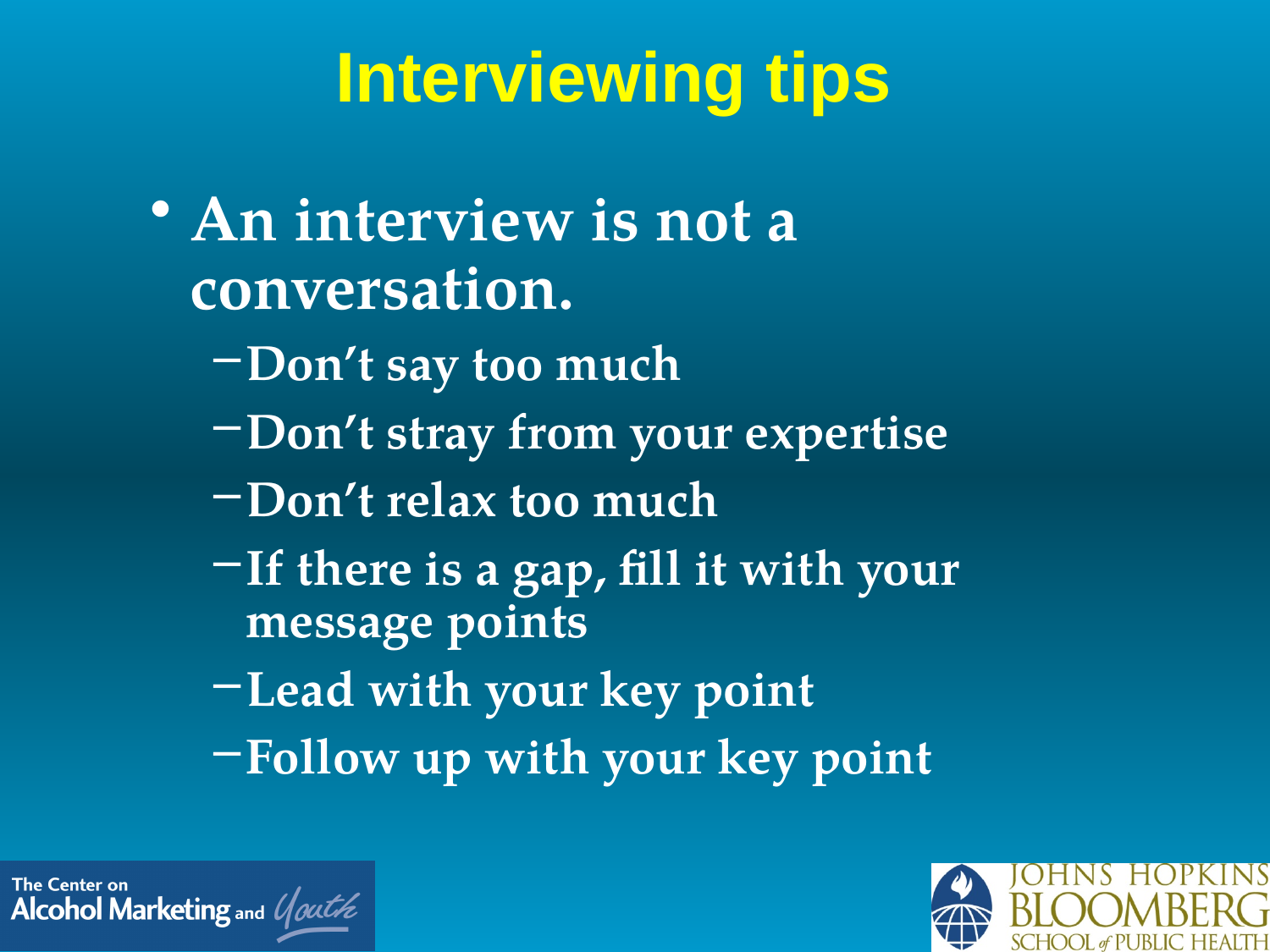

# Interviewing tips
An interview is not a conversation.
Don’t say too much
Don’t stray from your expertise
Don’t relax too much
If there is a gap, fill it with your message points
Lead with your key point
Follow up with your key point